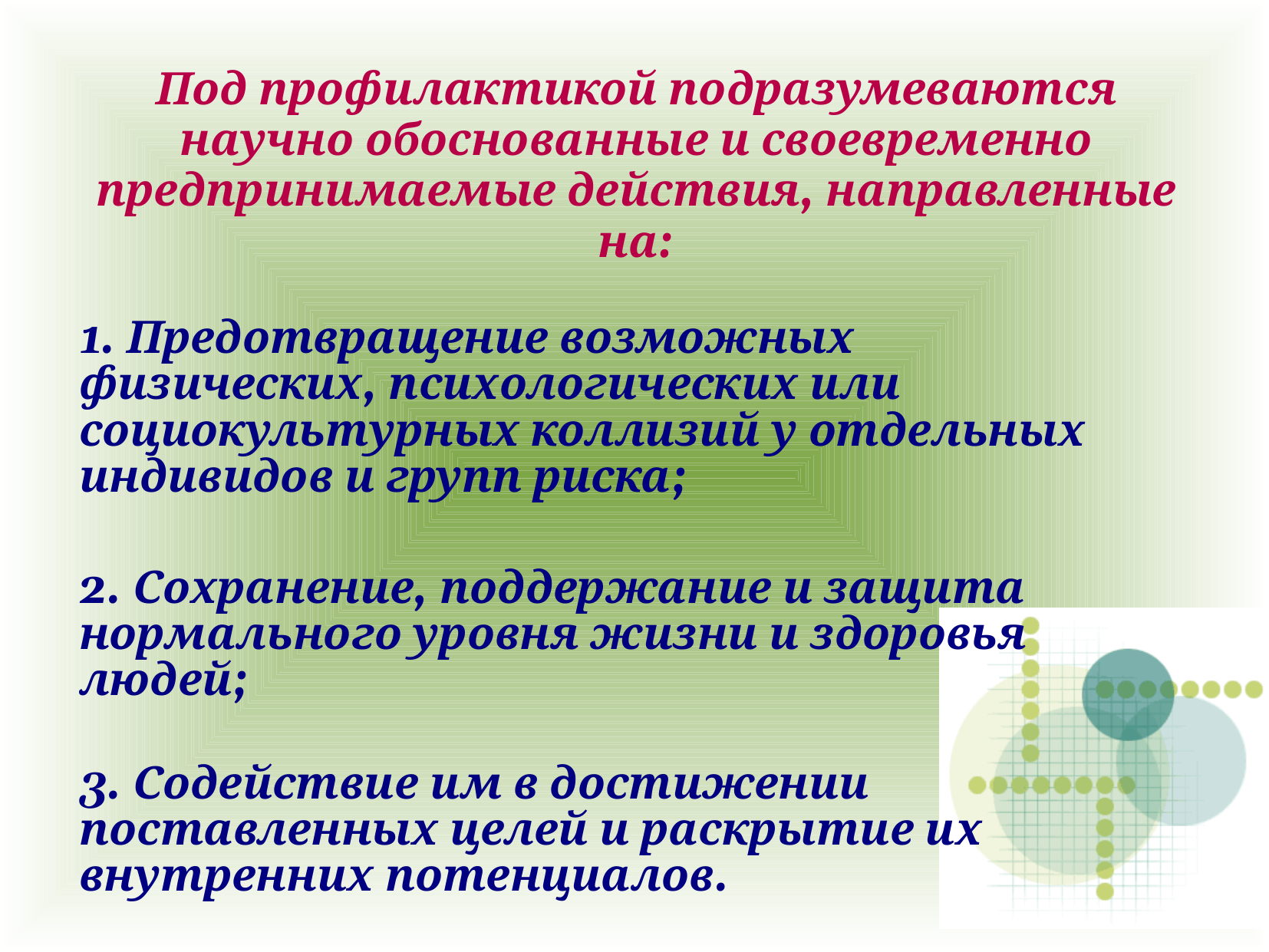

# Под профилактикой подразумеваются научно обоснованные и своевременно предпринимаемые действия, направленные на:
1. Предотвращение возможных физических, психологических или социокультурных коллизий у отдельных индивидов и групп риска;
2. Сохранение, поддержание и защита нормального уровня жизни и здоровья людей;
3. Содействие им в достижении поставленных целей и раскрытие их внутренних потенциалов.